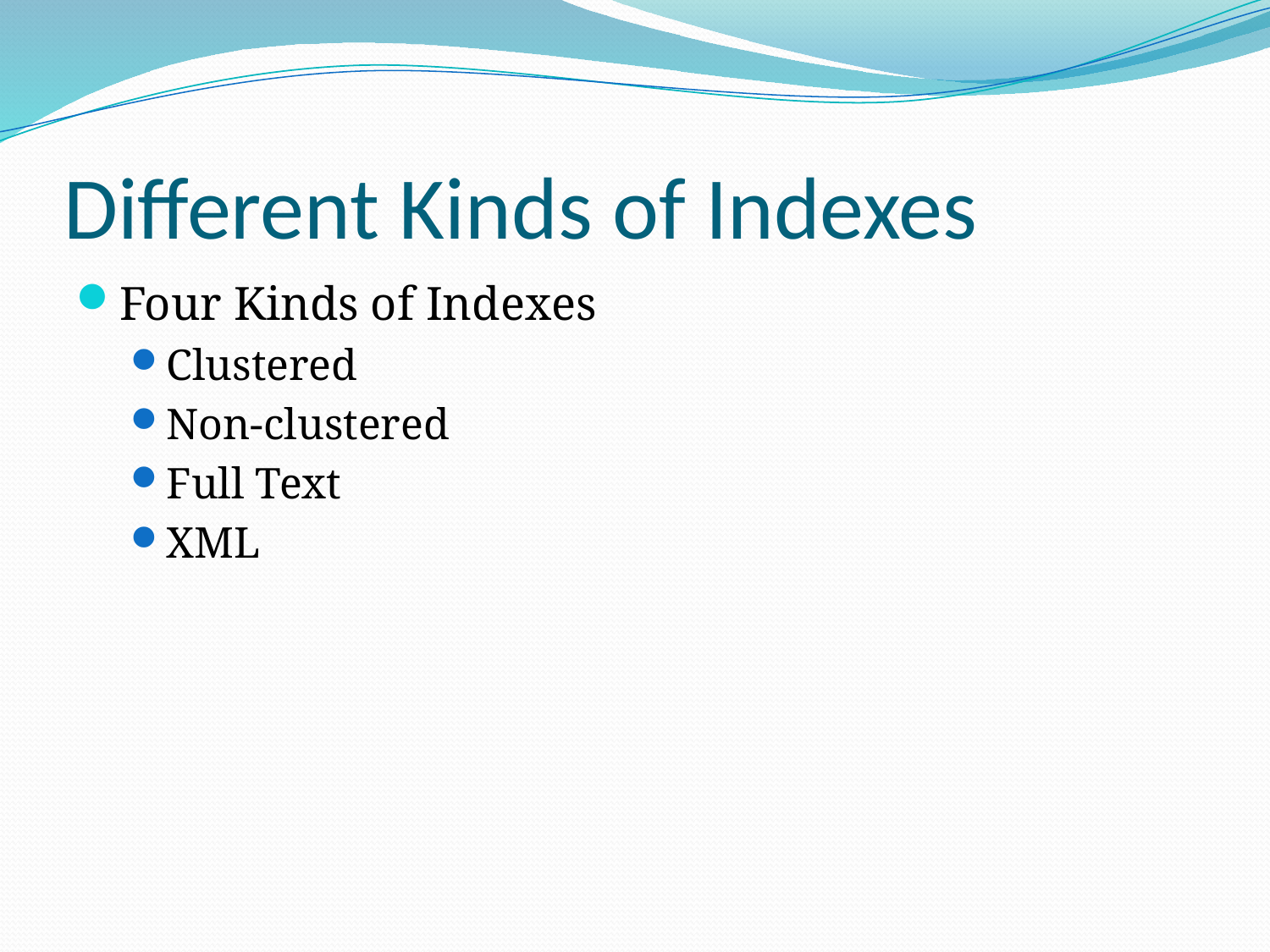

# Different Kinds of Indexes
Four Kinds of Indexes
Clustered
Non-clustered
Full Text
XML